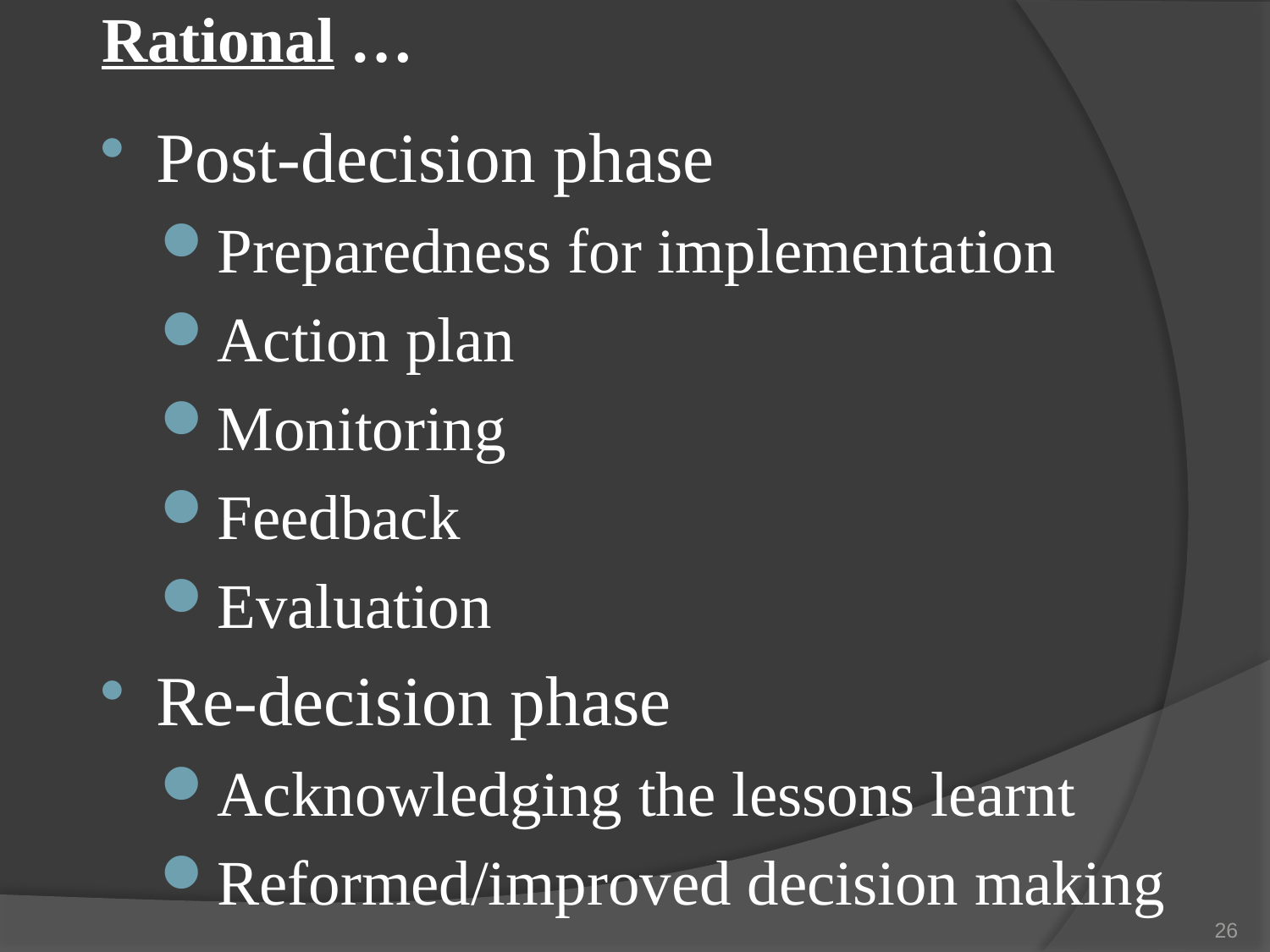

# Rational …
Post-decision phase
Preparedness for implementation
Action plan
Monitoring
Feedback
Evaluation
Re-decision phase
Acknowledging the lessons learnt
Reformed/improved decision making
26